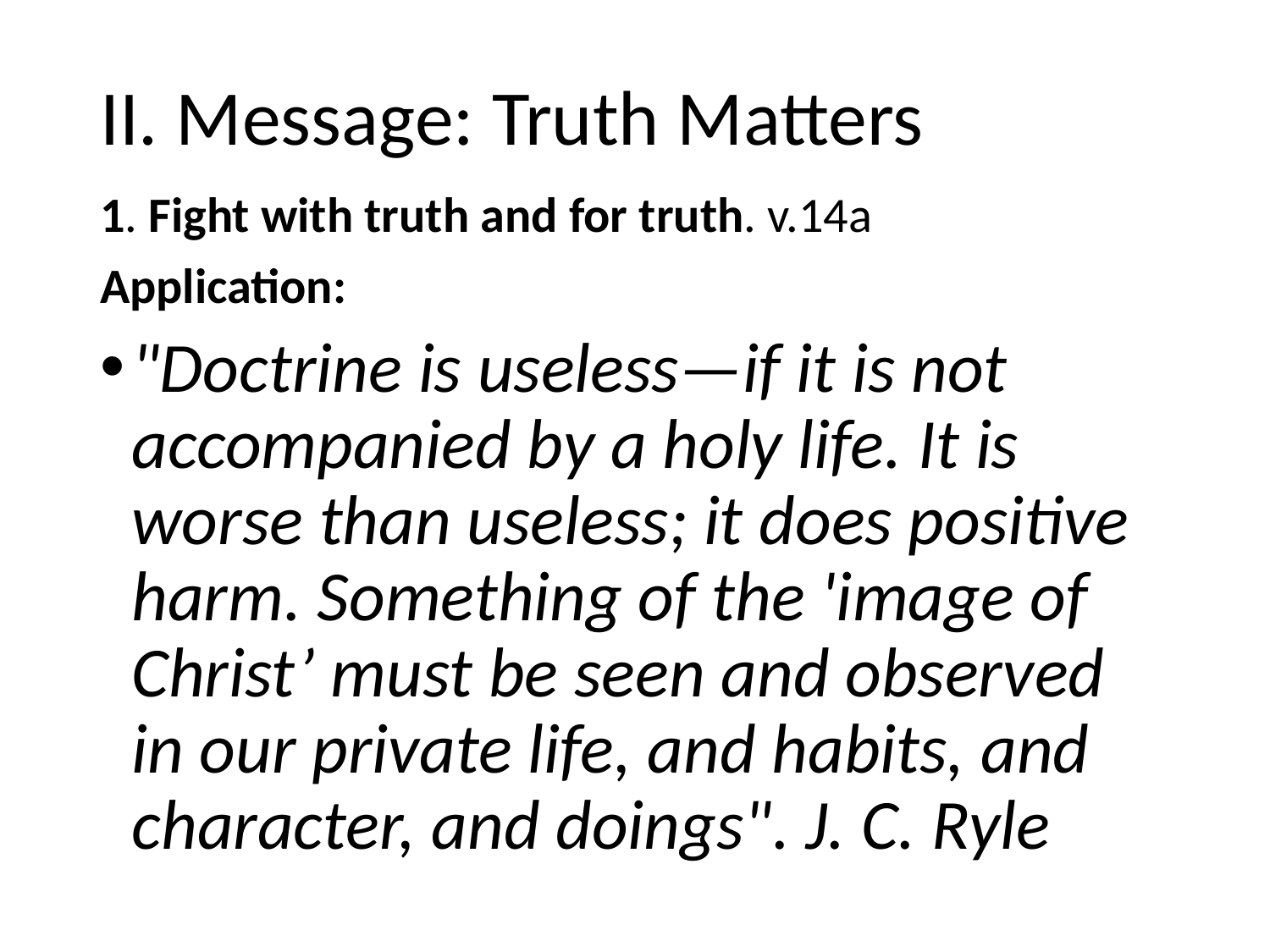

# II. Message: Truth Matters
1. Fight with truth and for truth. v.14a
Application:
"Doctrine is useless—if it is not accompanied by a holy life. It is worse than useless; it does positive harm. Something of the 'image of Christ’ must be seen and observed in our private life, and habits, and character, and doings". J. C. Ryle